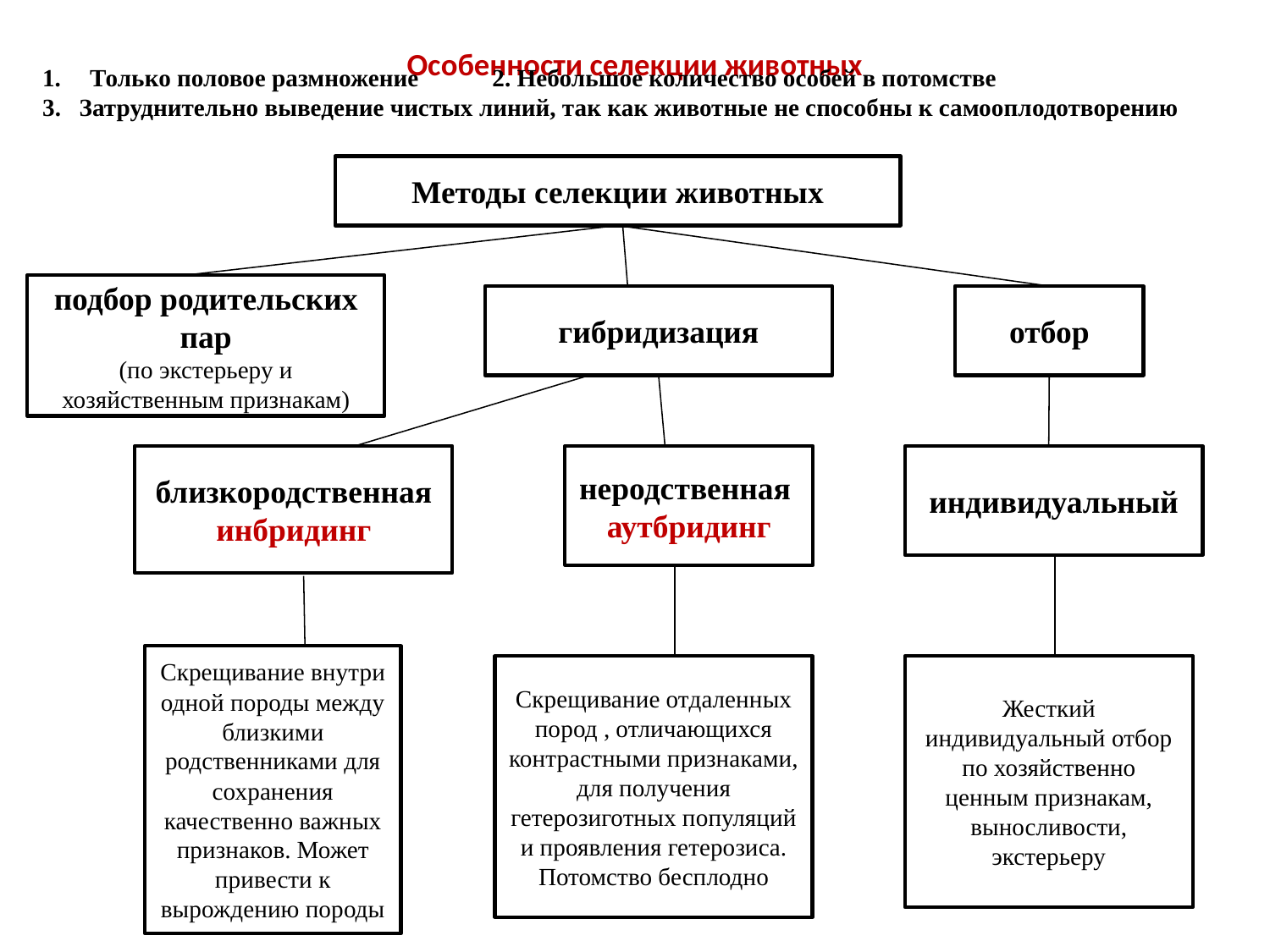

# Особенности селекции животных
Только половое размножение            2. Небольшое количество особей в потомстве
3.   Затруднительно выведение чистых линий, так как животные не способны к самооплодотворению
Методы селекции животных
подбор родительских пар
(по экстерьеру и хозяйственным признакам)
гибридизация
отбор
близкородственная
инбридинг
неродственная
аутбридинг
индивидуальный
Скрещивание внутри одной породы между близкими родственниками для сохранения качественно важных признаков. Может привести к вырождению породы
Скрещивание отдаленных пород , отличающихся контрастными признаками, для получения гетерозиготных популяций и проявления гетерозиса. Потомство бесплодно
Жесткий индивидуальный отбор по хозяйственно ценным признакам, выносливости,
экстерьеру